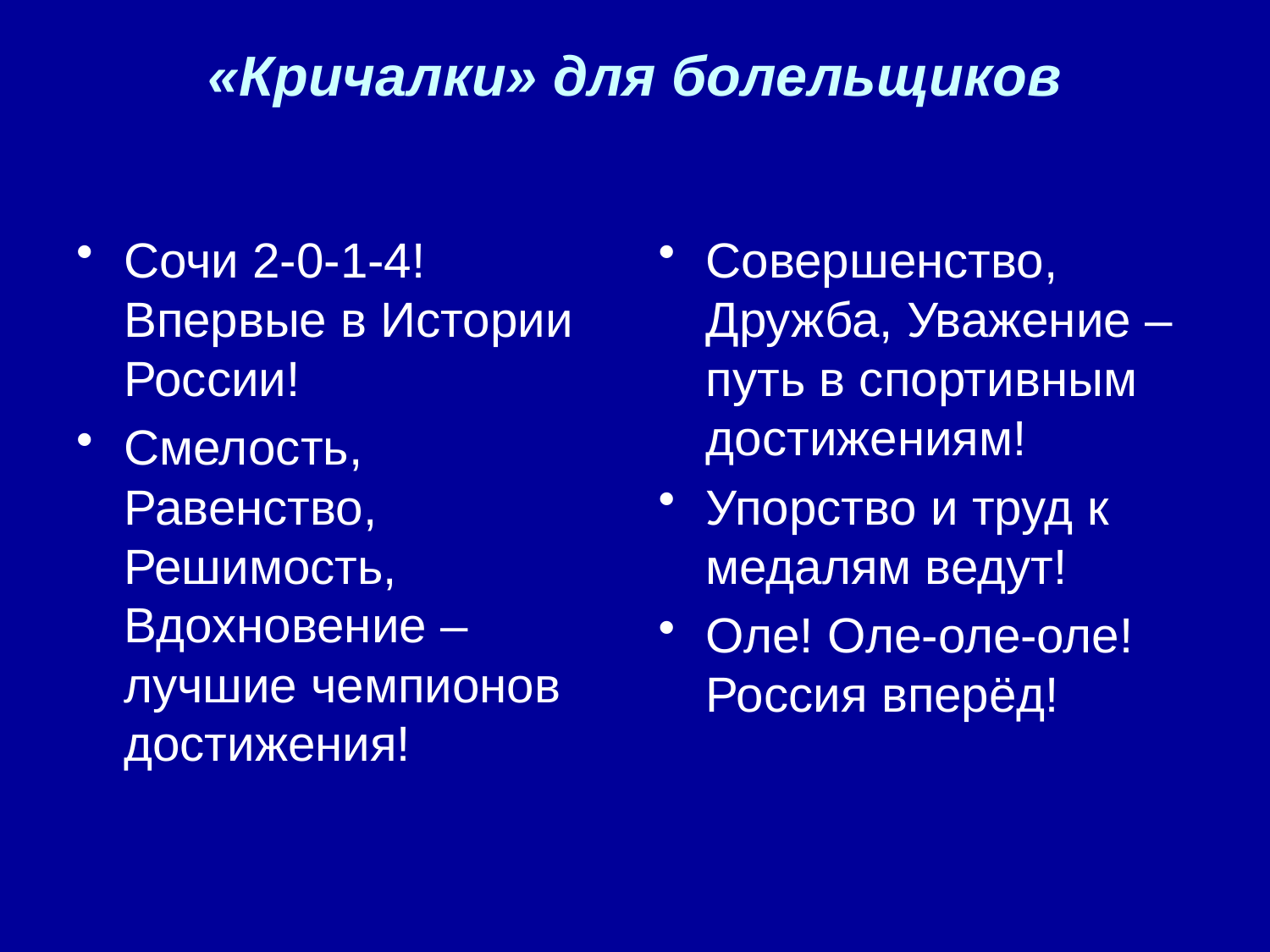

# «Кричалки» для болельщиков
Сочи 2-0-1-4!  Впервые в Истории России!
Смелость, Равенство, Решимость, Вдохновение – лучшие чемпионов достижения!
Совершенство, Дружба, Уважение – путь в спортивным достижениям!
Упорство и труд к медалям ведут!
Оле! Оле-оле-оле! Россия вперёд!